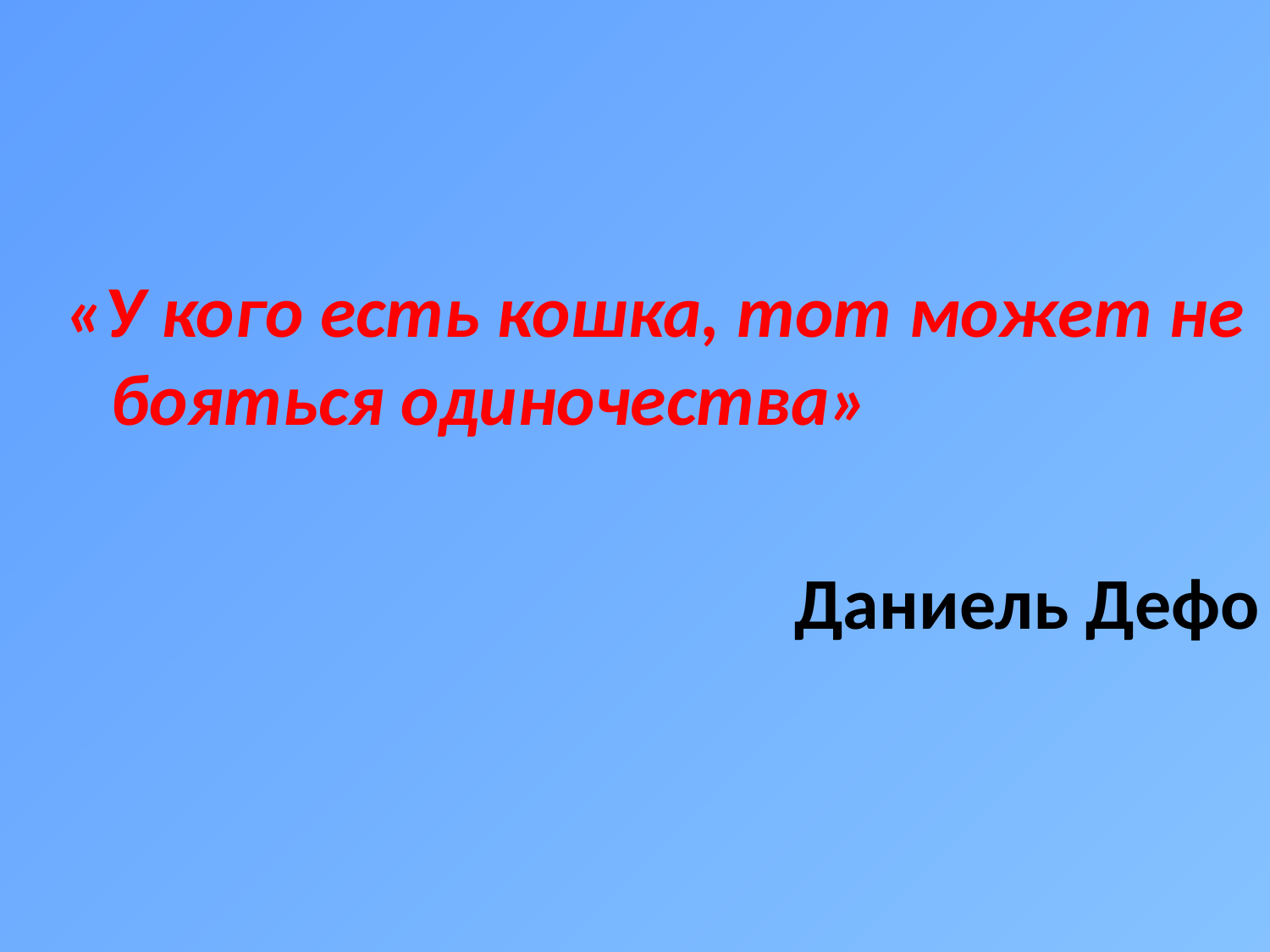

«У кого есть кошка, тот может не бояться одиночества»

Даниель Дефо